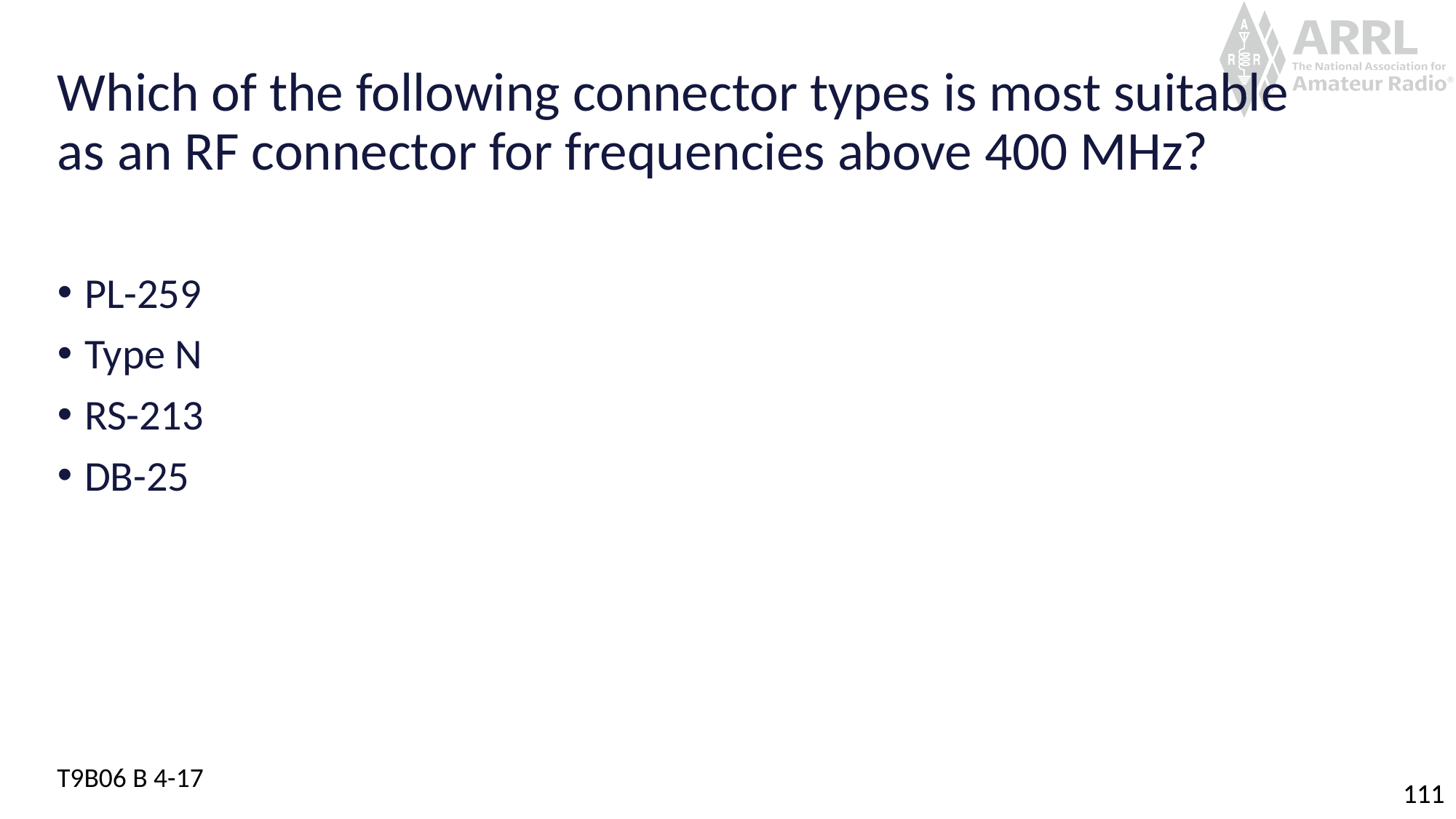

# Which of the following connector types is most suitable as an RF connector for frequencies above 400 MHz?
PL-259
Type N
RS-213
DB-25
T9B06 B 4-17